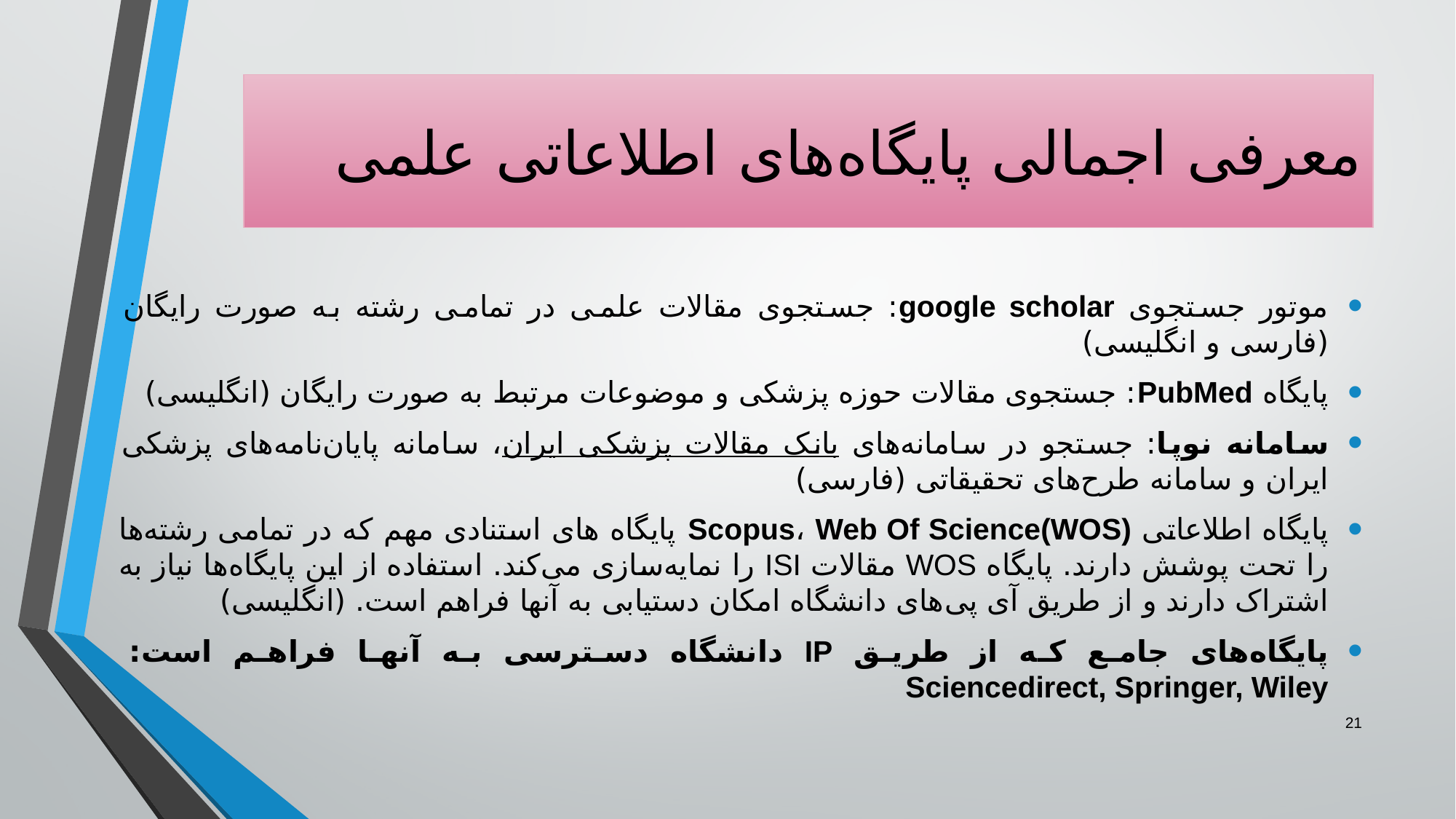

# معرفی اجمالی پایگاه‌های اطلاعاتی علمی
موتور جستجوی google scholar: جستجوی مقالات علمی در تمامی رشته‌ به صورت رایگان (فارسی و انگلیسی)
پایگاه PubMed: جستجوی مقالات حوزه پزشکی و موضوعات مرتبط به صورت رایگان (انگلیسی)
سامانه نوپا: جستجو در سامانه‌های بانک مقالات پزشکی ایران، سامانه پایان‌نامه‌های پزشکی ایران و سامانه طرح‌های تحقیقاتی (فارسی)
پایگاه اطلاعاتی Scopus، Web Of Science(WOS) پایگاه های استنادی مهم که در تمامی رشته‌ها را تحت پوشش دارند. پایگاه WOS مقالات ISI را نمایه‌سازی می‌کند. استفاده از این پایگاه‌ها نیاز به اشتراک دارند و از طریق آی پی‌های دانشگاه امکان دستیابی به آنها فراهم است. (انگلیسی)
پایگاه‌های جامع که از طریق IP دانشگاه دسترسی به آنها فراهم است: Sciencedirect, Springer, Wiley
21